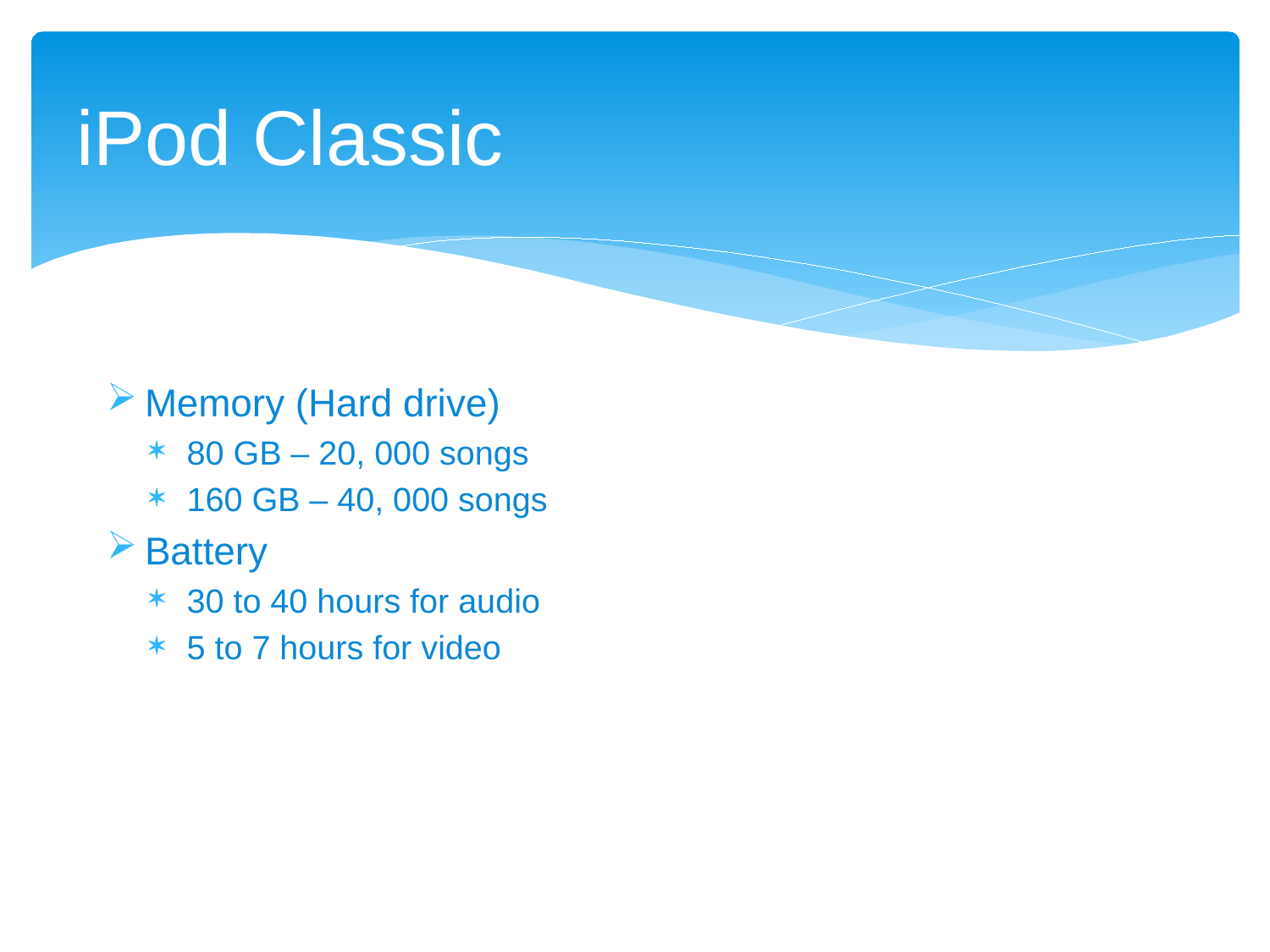

# iPod Classic
Memory (Hard drive)
80 GB – 20, 000 songs
160 GB – 40, 000 songs
Battery
30 to 40 hours for audio
5 to 7 hours for video